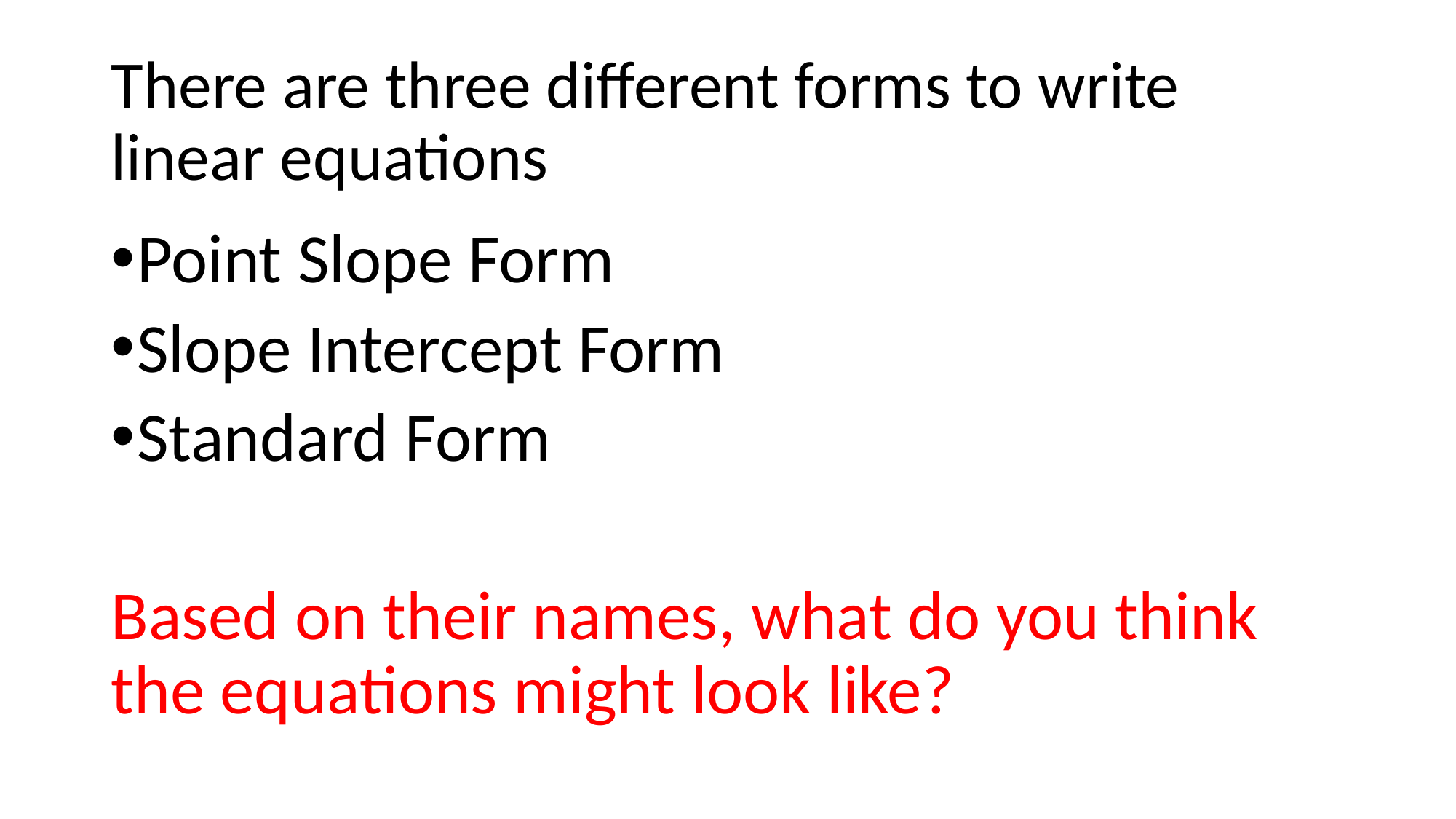

# There are three different forms to write linear equations
Point Slope Form
Slope Intercept Form
Standard Form

Based on their names, what do you think the equations might look like?